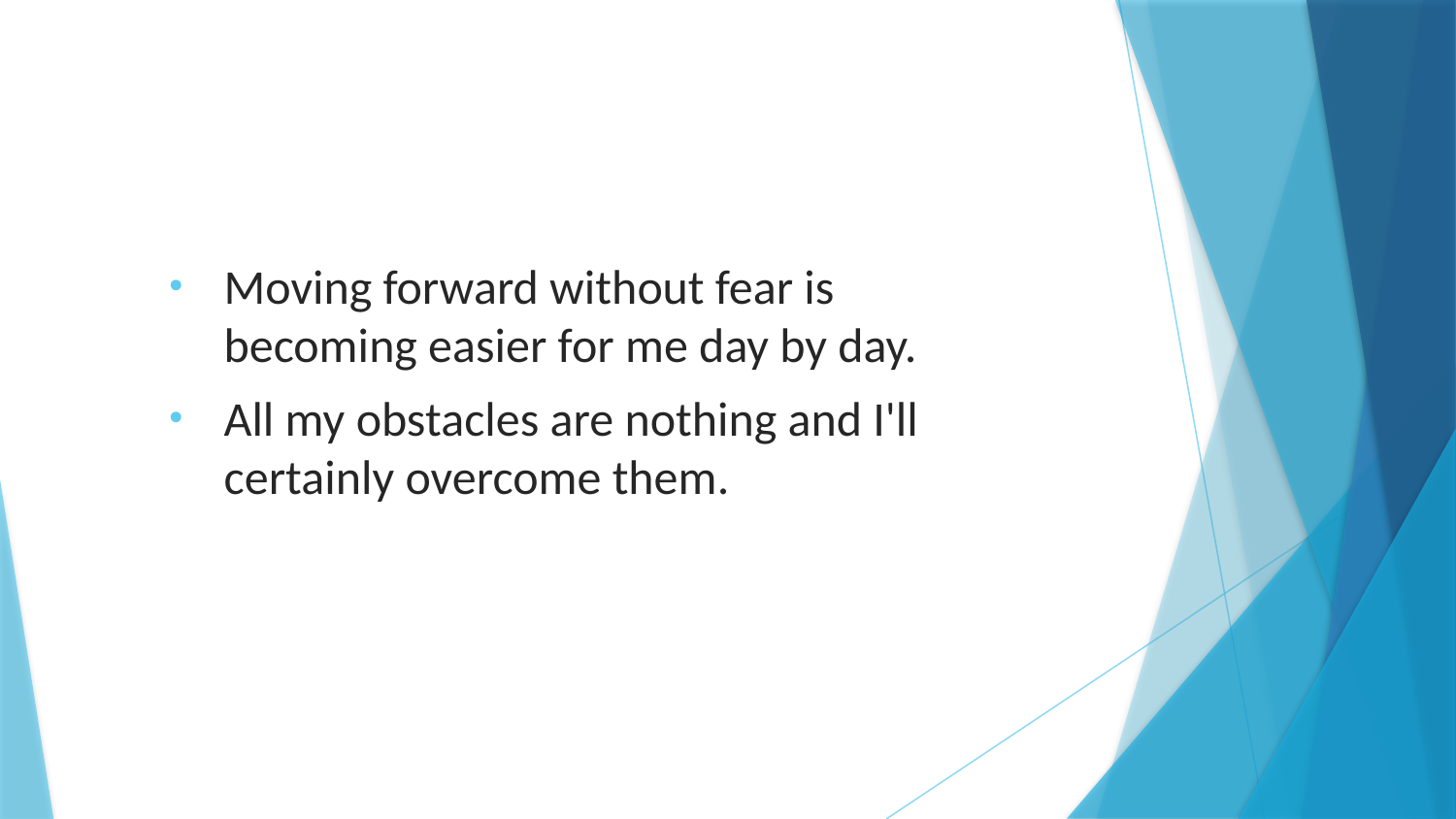

Moving forward without fear is becoming easier for me day by day.
All my obstacles are nothing and I'll certainly overcome them.